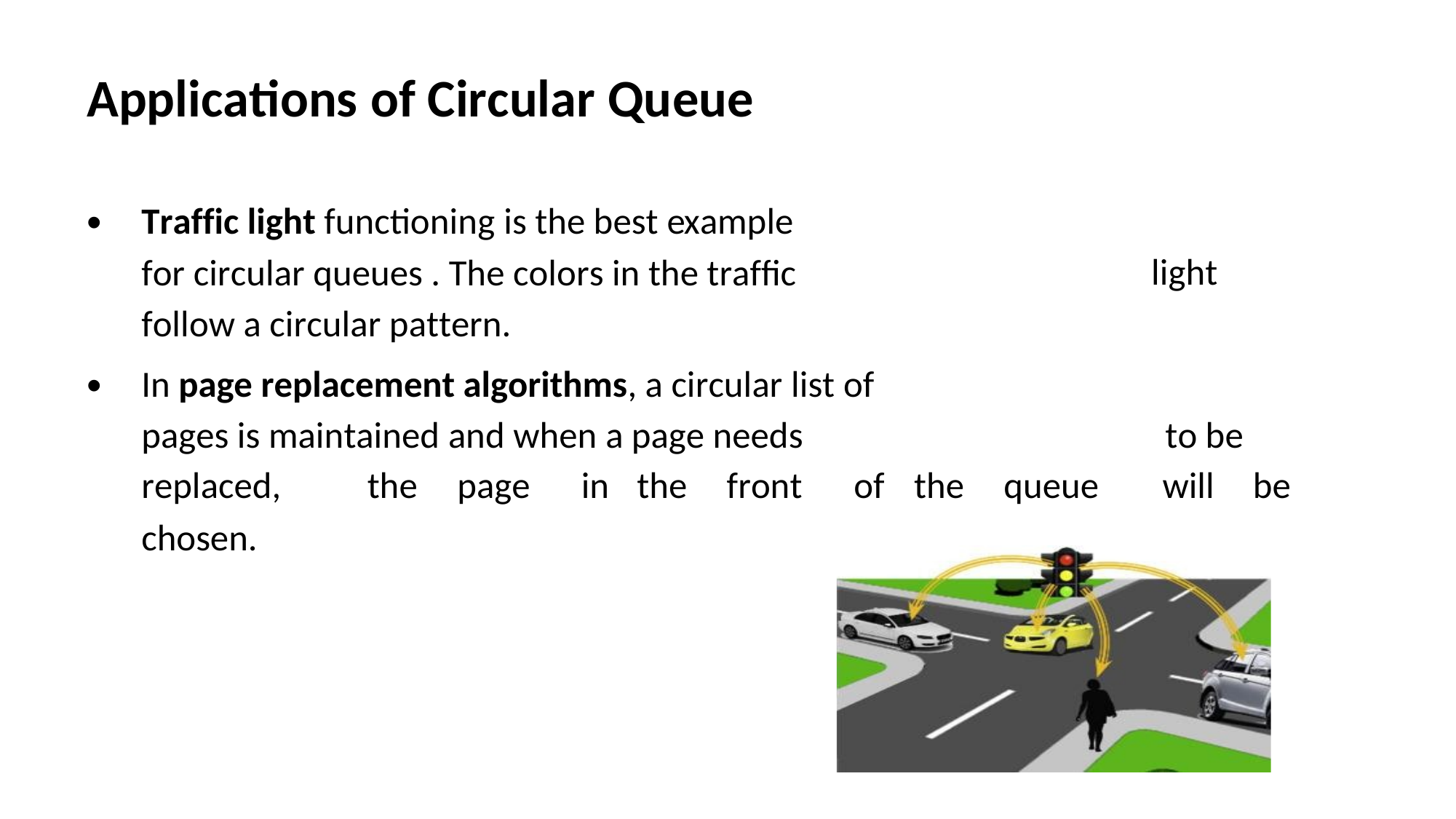

Applications of Circular Queue
•
Traffic light functioning is the best example
for circular queues . The colors in the traffic
follow a circular pattern.
light
•
In page replacement algorithms, a circular list of
pages is maintained and when a page needs
to be
replaced,
chosen.
the
page
in
the
front
of
the
queue
will
be